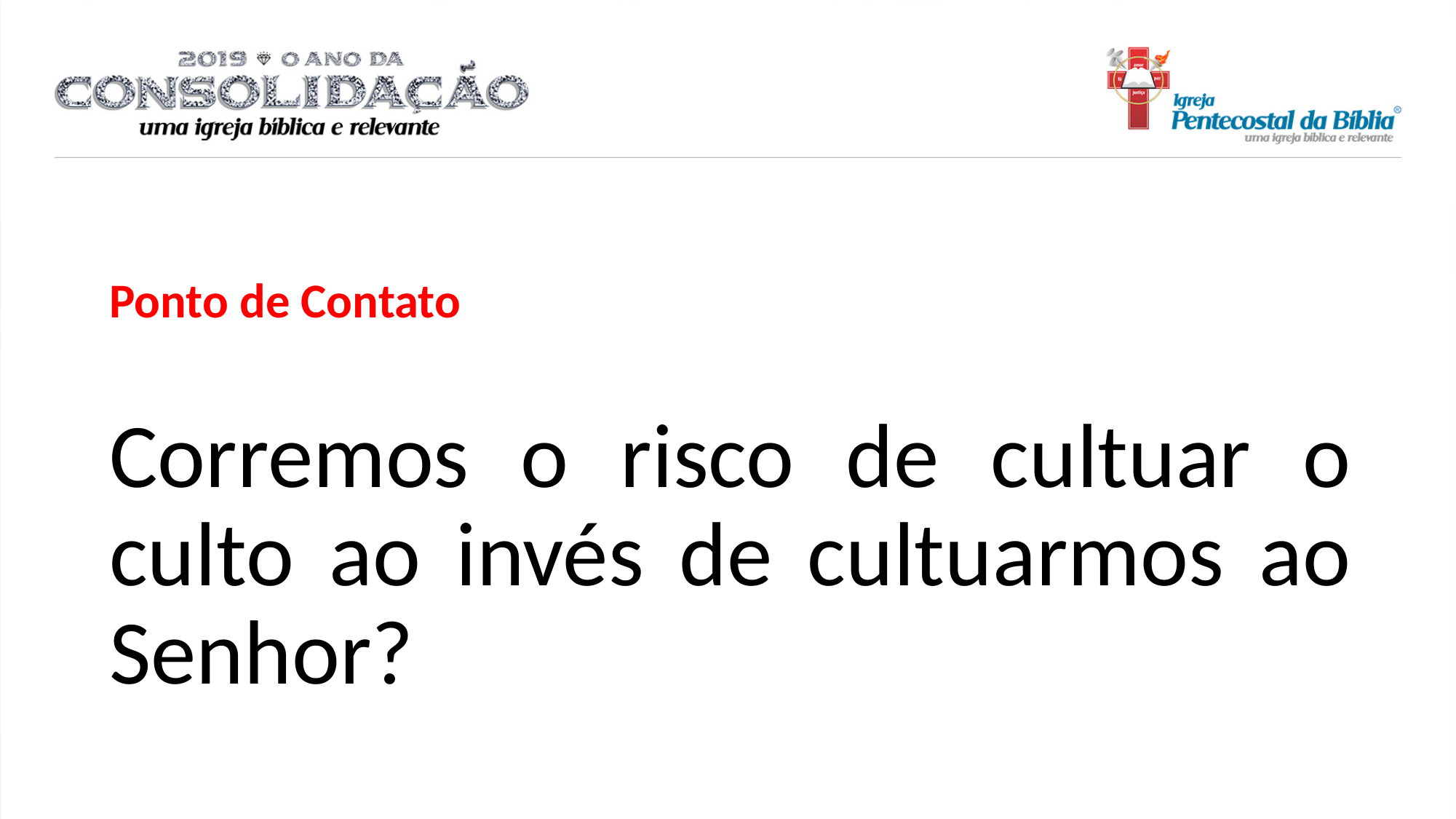

Ponto de Contato

Corremos o risco de cultuar o culto ao invés de cultuarmos ao Senhor?